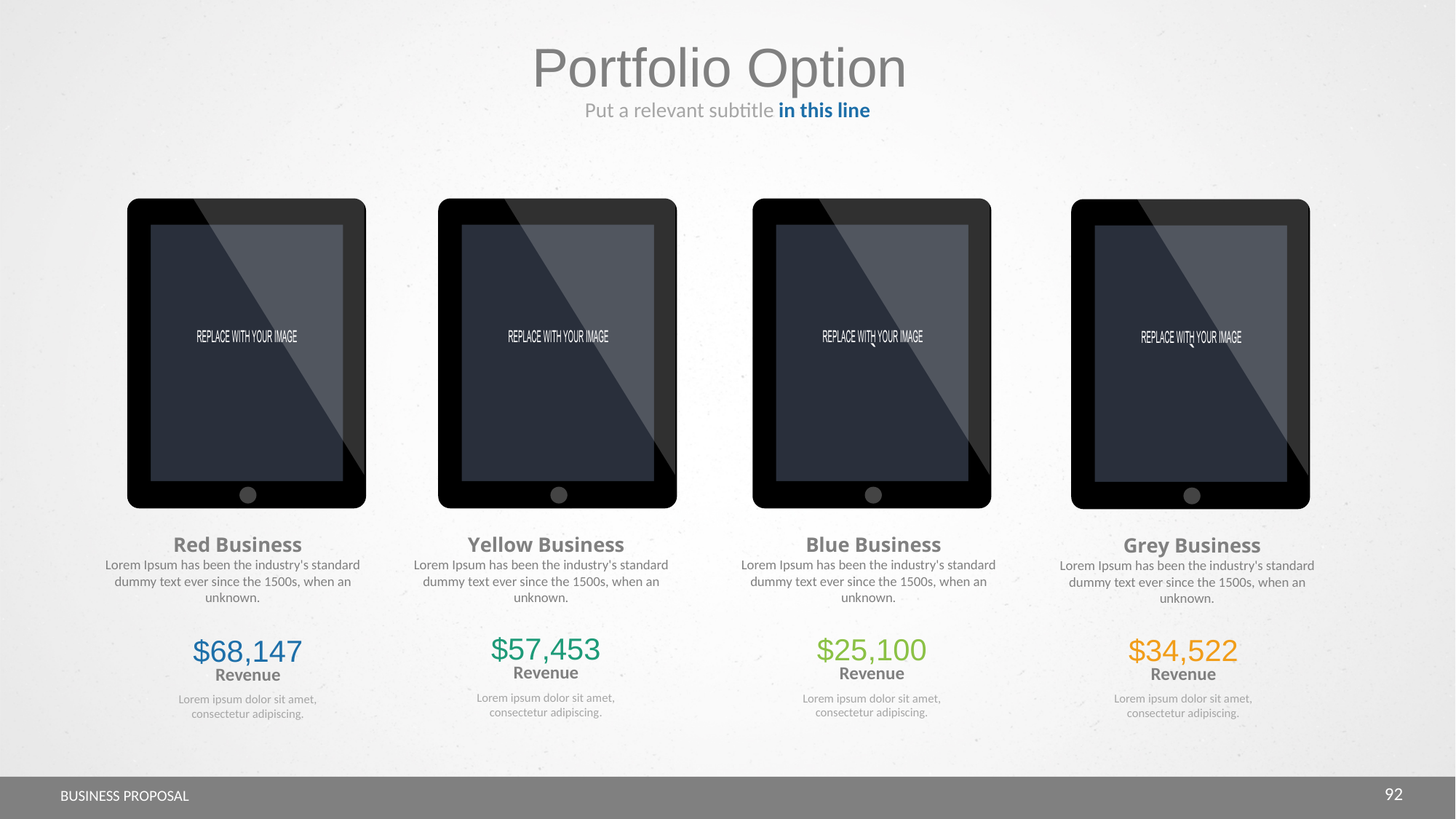

Portfolio Option
Put a relevant subtitle in this line

`

`
Red Business
Lorem Ipsum has been the industry's standard dummy text ever since the 1500s, when an unknown.
Yellow Business
Lorem Ipsum has been the industry's standard dummy text ever since the 1500s, when an unknown.
Blue Business
Lorem Ipsum has been the industry's standard dummy text ever since the 1500s, when an unknown.
Grey Business
Lorem Ipsum has been the industry's standard dummy text ever since the 1500s, when an unknown.
$57,453
Revenue
Lorem ipsum dolor sit amet, consectetur adipiscing.
$25,100
Revenue
Lorem ipsum dolor sit amet, consectetur adipiscing.
$34,522
Revenue
Lorem ipsum dolor sit amet, consectetur adipiscing.
$68,147
Revenue
Lorem ipsum dolor sit amet, consectetur adipiscing.

92
BUSINESS PROPOSAL